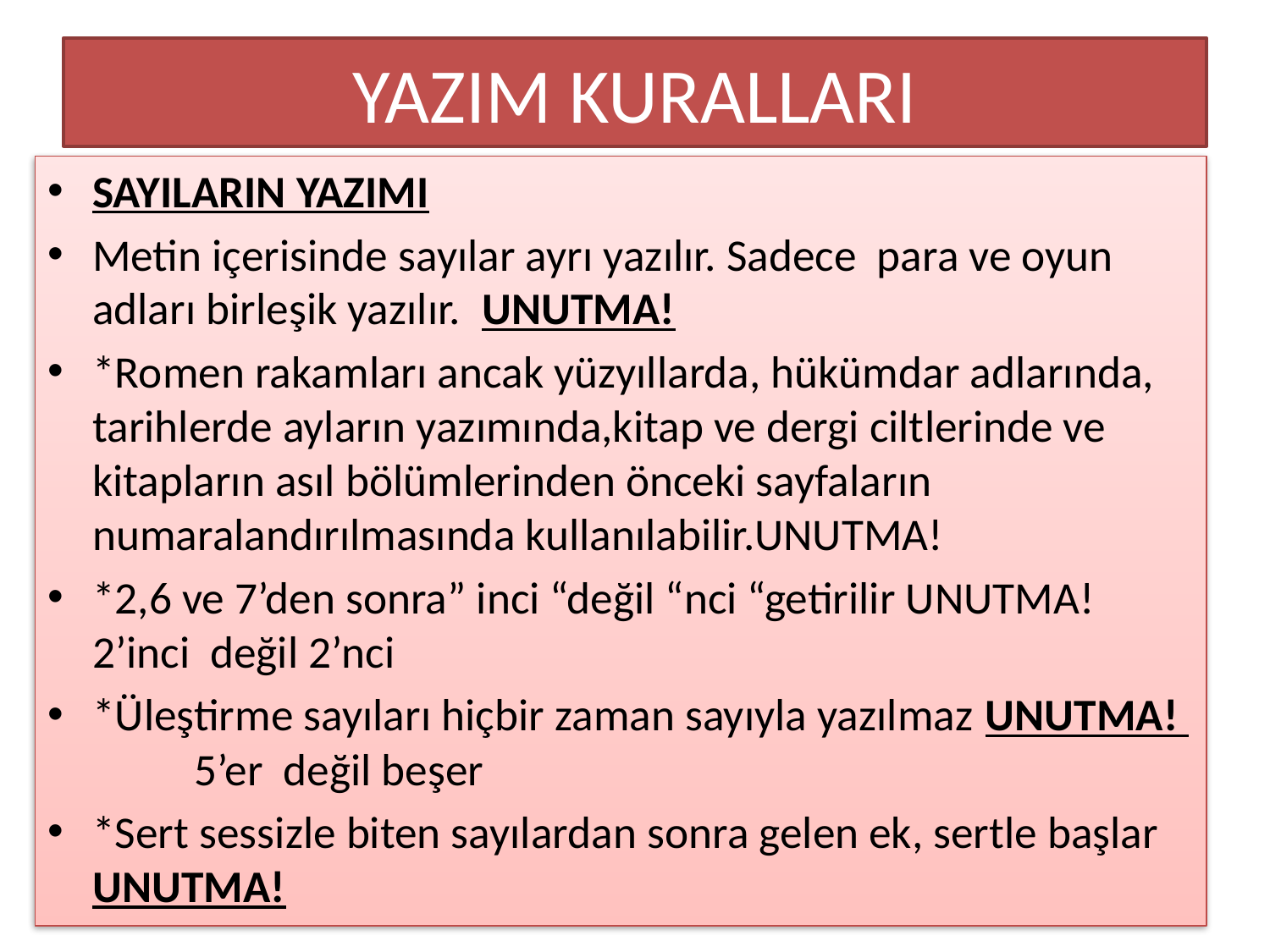

# YAZIM KURALLARI
SAYILARIN YAZIMI
Metin içerisinde sayılar ayrı yazılır. Sadece  para ve oyun adları birleşik yazılır.  UNUTMA!
*Romen rakamları ancak yüzyıllarda, hükümdar adlarında, tarihlerde ayların yazımında,kitap ve dergi ciltlerinde ve kitapların asıl bölümlerinden önceki sayfaların numaralandırılmasında kullanılabilir.UNUTMA!
*2,6 ve 7’den sonra” inci “değil “nci “getirilir UNUTMA!	2’inci  değil 2’nci
*Üleştirme sayıları hiçbir zaman sayıyla yazılmaz UNUTMA! 	5’er  değil beşer
*Sert sessizle biten sayılardan sonra gelen ek, sertle başlar UNUTMA!